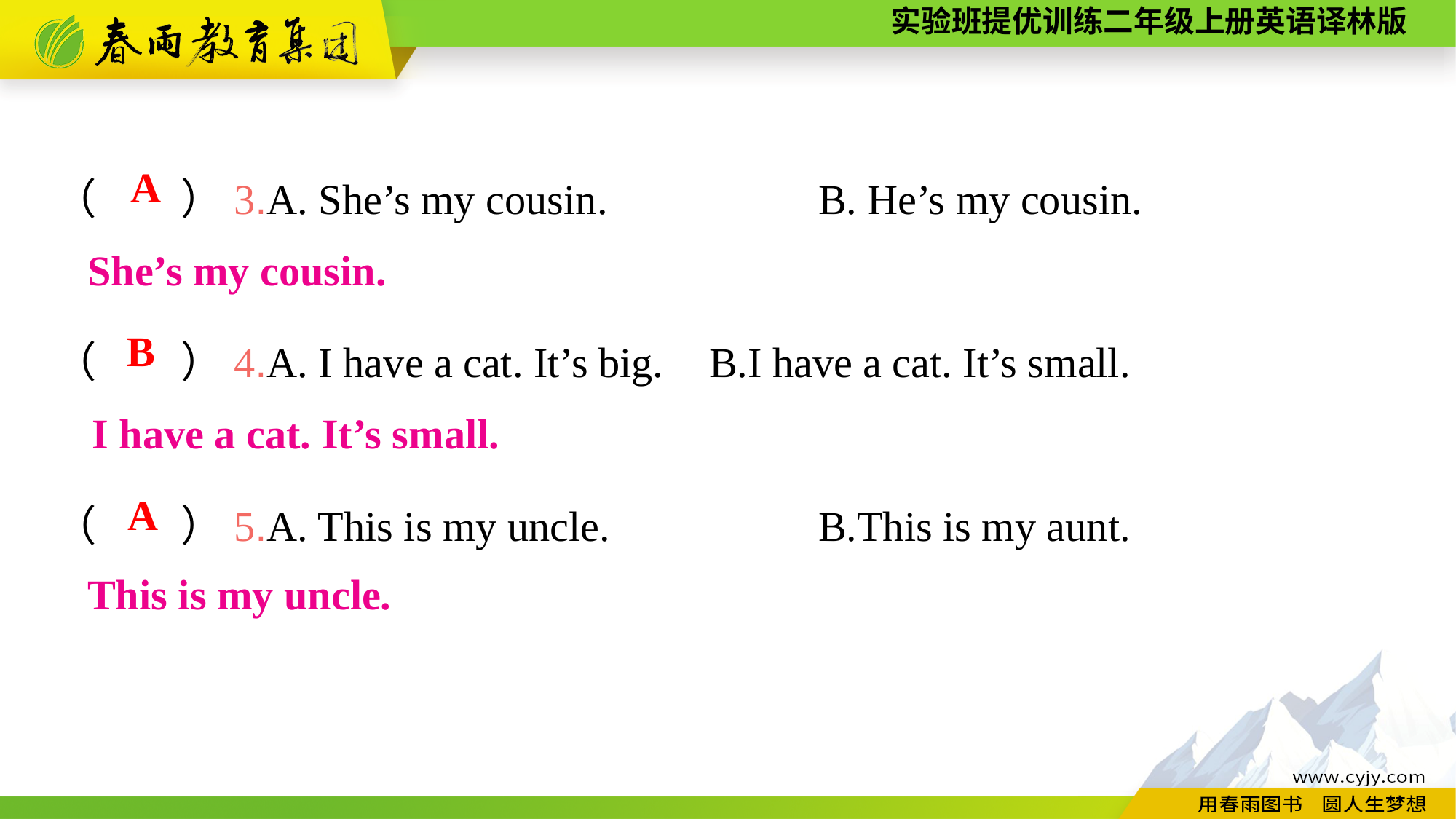

（　　）3.A. She’s my cousin.		B. He’s my cousin.

（　　）4.A. I have a cat. It’s big.	B.I have a cat. It’s small.

（　　）5.A. This is my uncle.		B.This is my aunt.
A
She’s my cousin.
 B
I have a cat. It’s small.
A
This is my uncle.